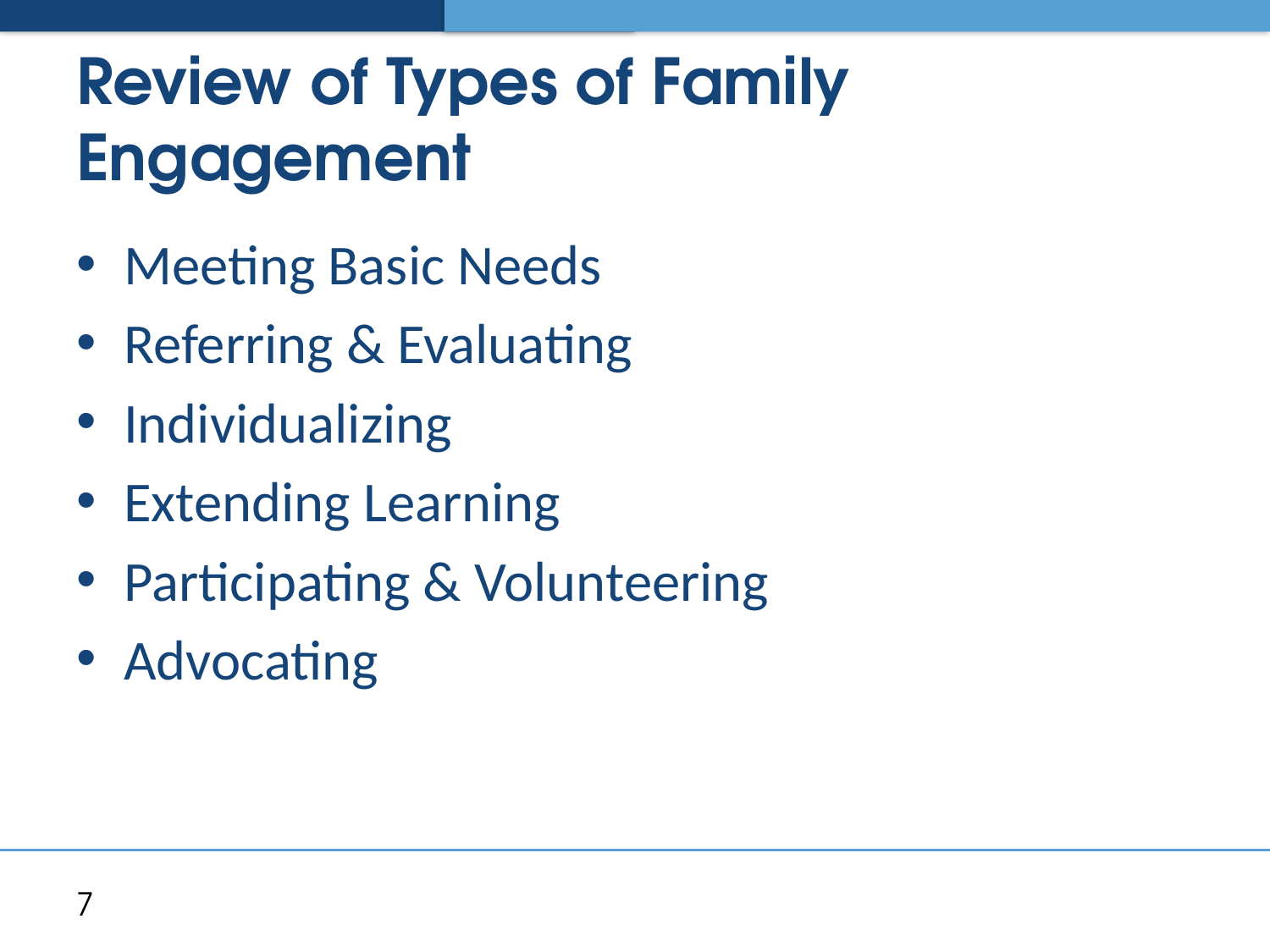

# Review of Types of Family Engagement
Meeting Basic Needs
Referring & Evaluating
Individualizing
Extending Learning
Participating & Volunteering
Advocating
7